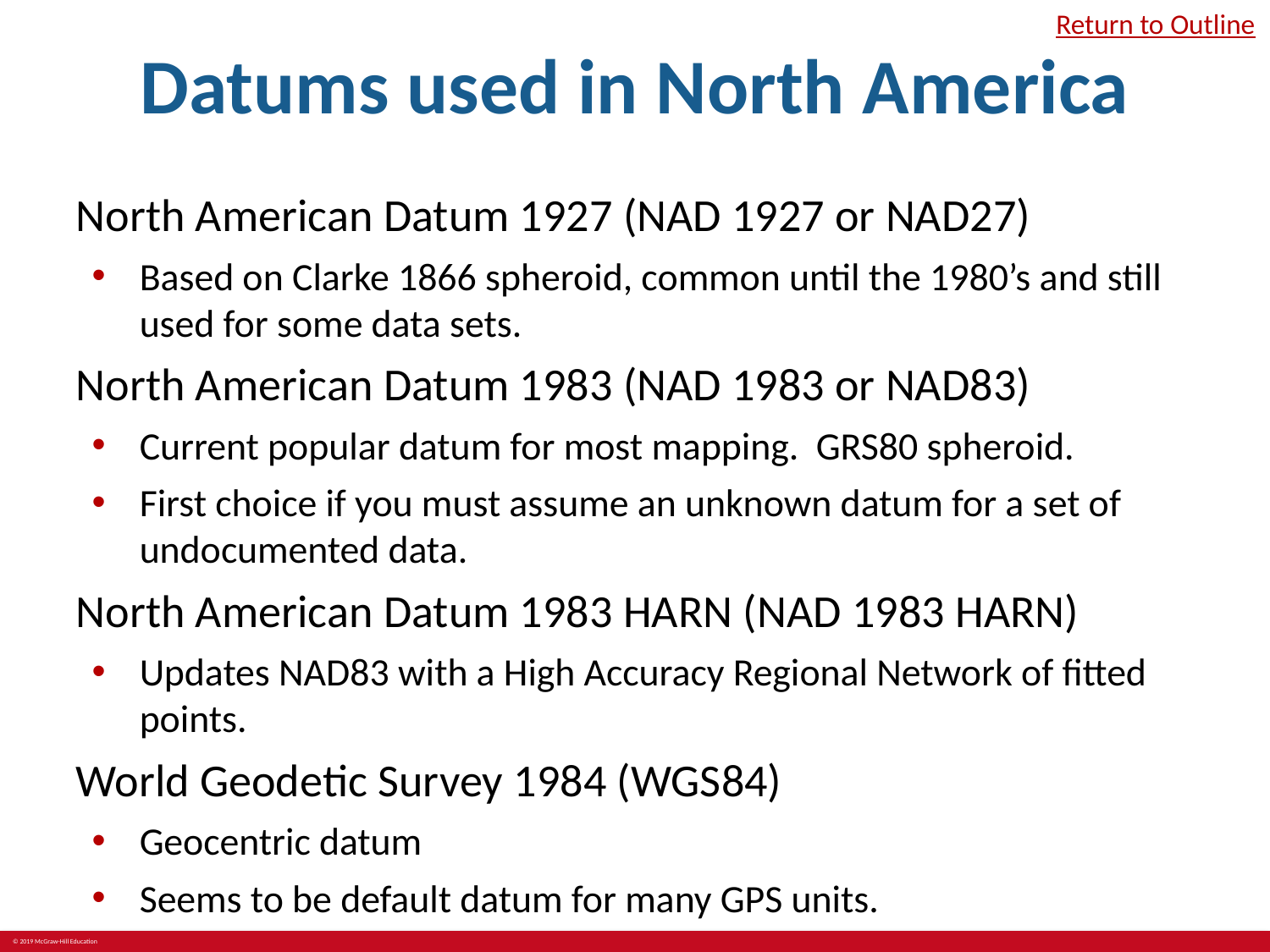

# Datums used in North America
Return to Outline
North American Datum 1927 (NAD 1927 or NAD27)
Based on Clarke 1866 spheroid, common until the 1980’s and still used for some data sets.
North American Datum 1983 (NAD 1983 or NAD83)
Current popular datum for most mapping.  GRS80 spheroid.
First choice if you must assume an unknown datum for a set of undocumented data.
North American Datum 1983 HARN (NAD 1983 HARN)
Updates NAD83 with a High Accuracy Regional Network of fitted points.
World Geodetic Survey 1984 (WGS84)
Geocentric datum
Seems to be default datum for many GPS units.